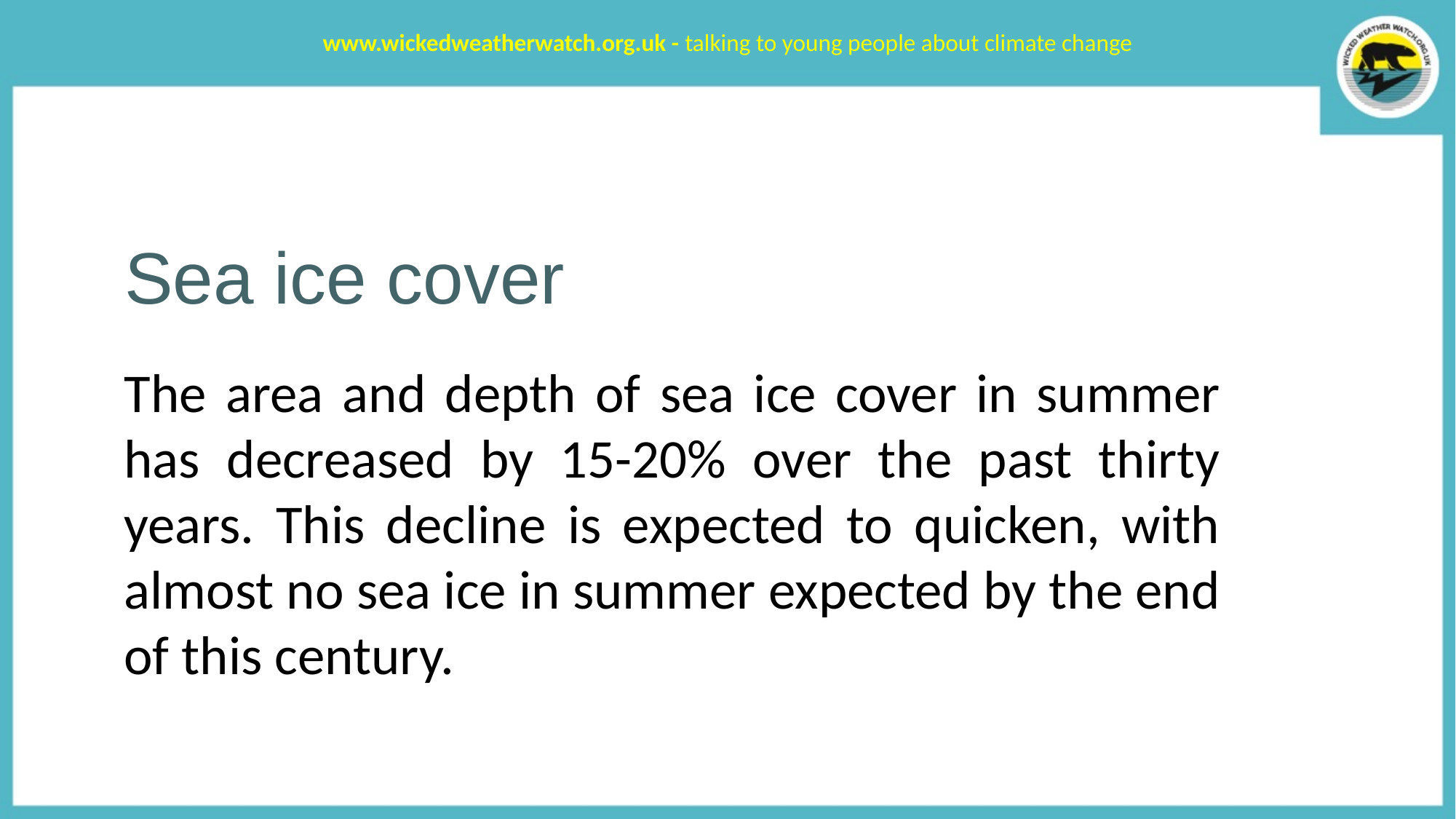

www.wickedweatherwatch.org.uk - talking to young people about climate change
# Sea ice cover

The area and depth of sea ice cover in summer has decreased by 15-20% over the past thirty years. This decline is expected to quicken, with almost no sea ice in summer expected by the end of this century.